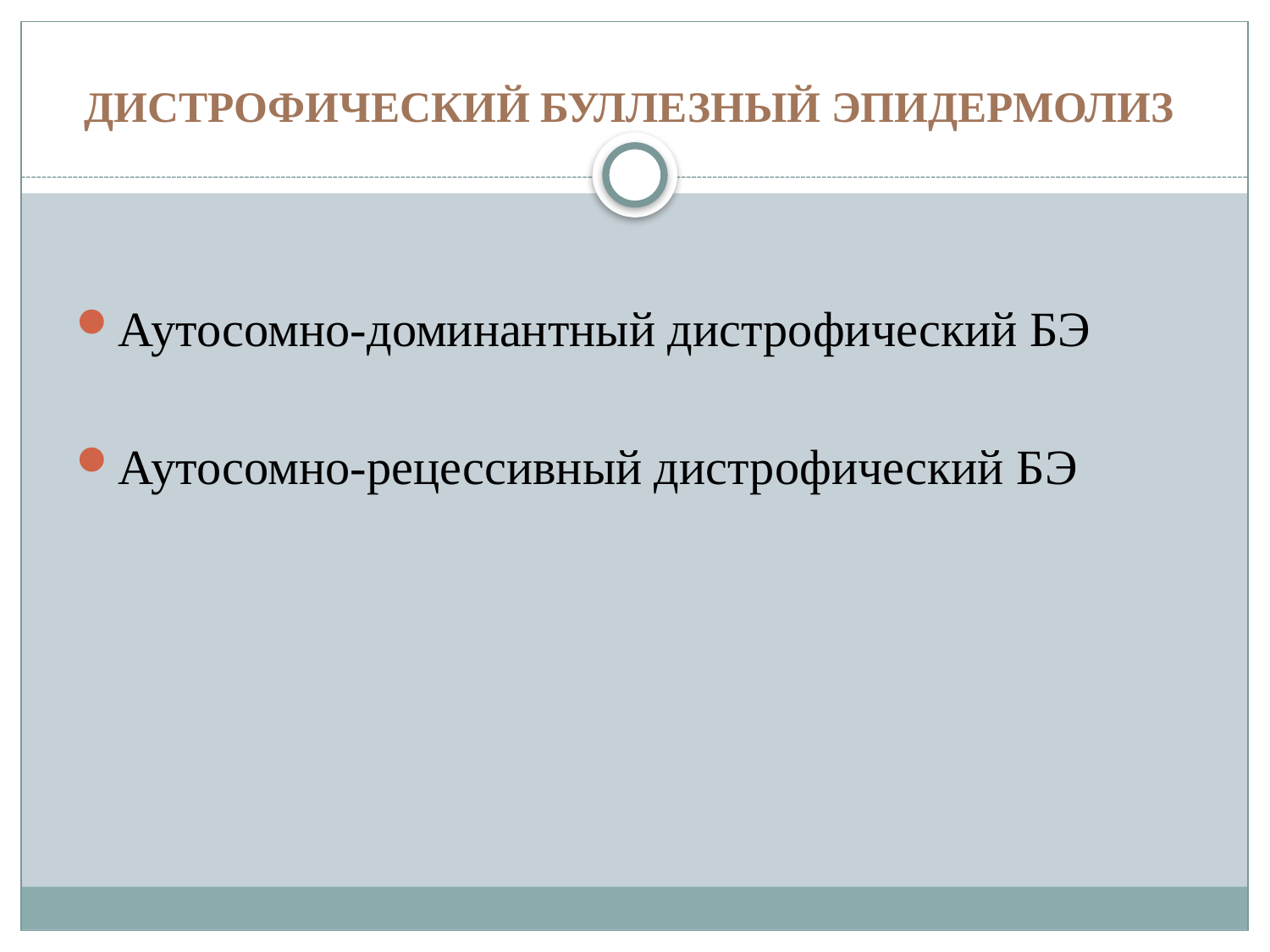

# ДИСТРОФИЧЕСКИЙ БУЛЛЕЗНЫЙ ЭПИДЕРМОЛИЗ

Аутосомно-доминантный дистрофический БЭ

Аутосомно-рецессивный дистрофический БЭ